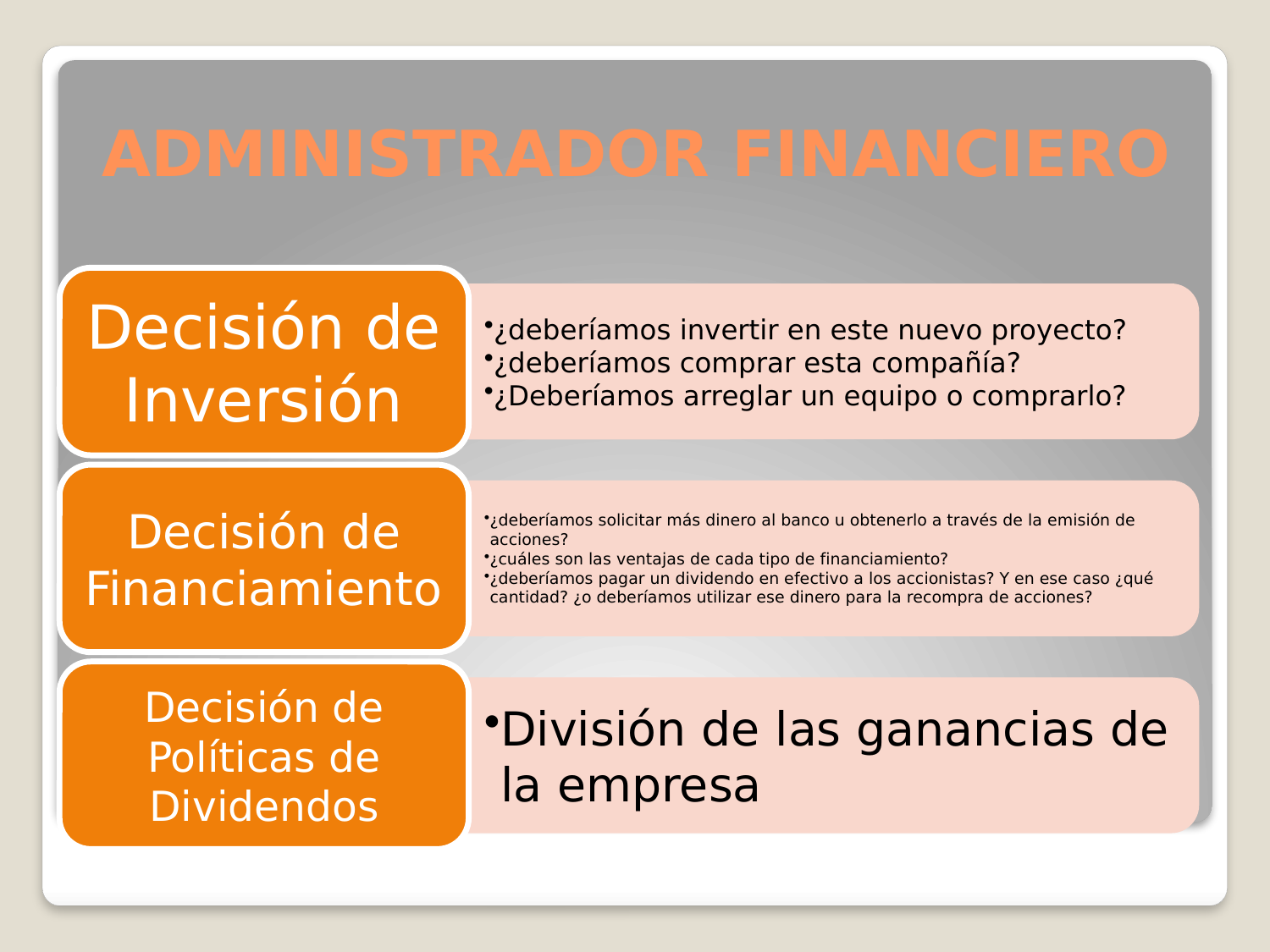

# ADMINISTRADOR FINANCIERO
Decisión de Inversión
¿deberíamos invertir en este nuevo proyecto?
Decisión de Financiamiento
¿deberíamos solicitar más dinero al banco u obtenerlo a través de la emisión de acciones?
¿cuáles son las ventajas de cada tipo de financiamiento?
Decisión de Políticas de Dividendos
División de las ganancias de la empresa
¿deberíamos comprar esta compañía?
¿Deberíamos arreglar un equipo o comprarlo?
¿deberíamos pagar un dividendo en efectivo a los accionistas? Y en ese caso ¿qué cantidad? ¿o deberíamos utilizar ese dinero para la recompra de acciones?